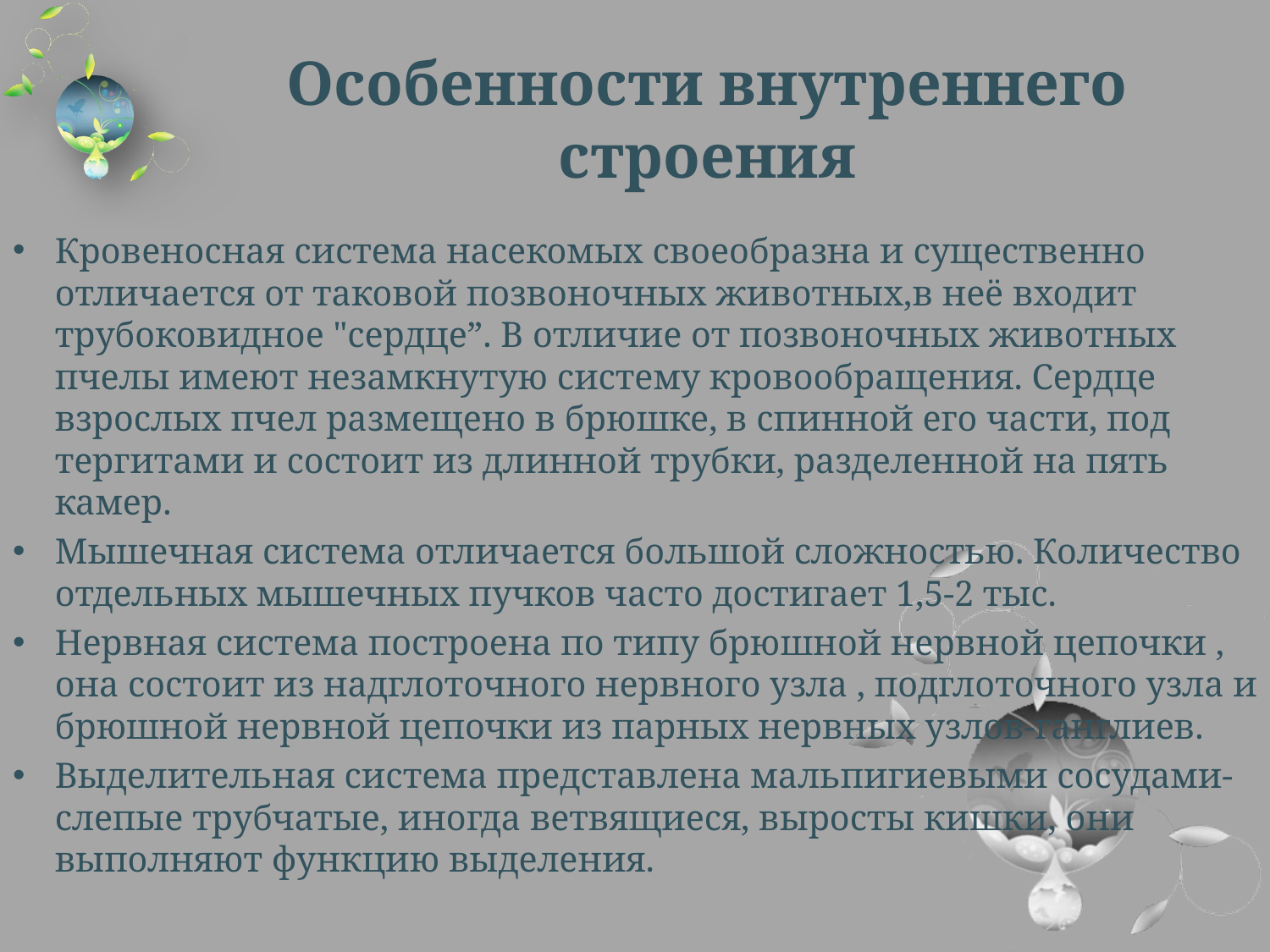

# Особенности внутреннего строения
Кровеносная система насекомых своеобразна и существенно отличается от таковой позвоночных животных,в неё входит трубоковидное "сердце”. В отличие от позвоночных животных пчелы имеют незамкнутую систему кровообращения. Сердце взрослых пчел размещено в брюшке, в спинной его части, под тергитами и состоит из длинной трубки, разделенной на пять камер.
Мышечная система отличается большой сложностью. Количество отдельных мышечных пучков часто достигает 1,5-2 тыс.
Нервная система построена по типу брюшной нервной цепочки , она состоит из надглоточного нервного узла , подглоточного узла и брюшной нервной цепочки из парных нервных узлов-ганглиев.
Выделительная система представлена мальпигиевыми сосудами-слепые трубчатые, иногда ветвящиеся, выросты кишки, они  выполняют функцию выделения.